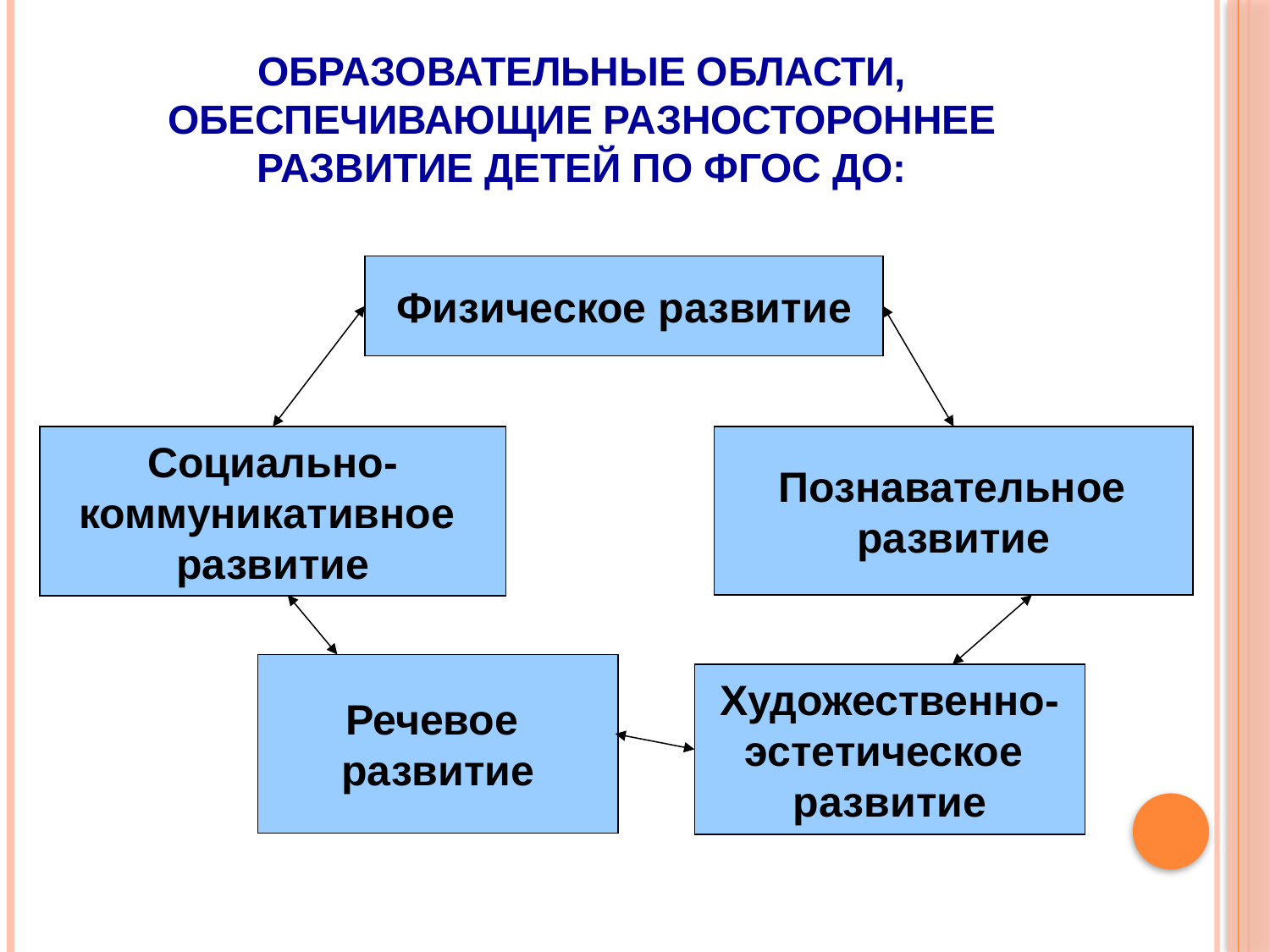

# Образовательные области, обеспечивающие разностороннее развитие детей по ФГОС ДО:
Физическое развитие
Социально-
коммуникативное
развитие
 Познавательное
развитие
Речевое
развитие
Художественно-
эстетическое
развитие